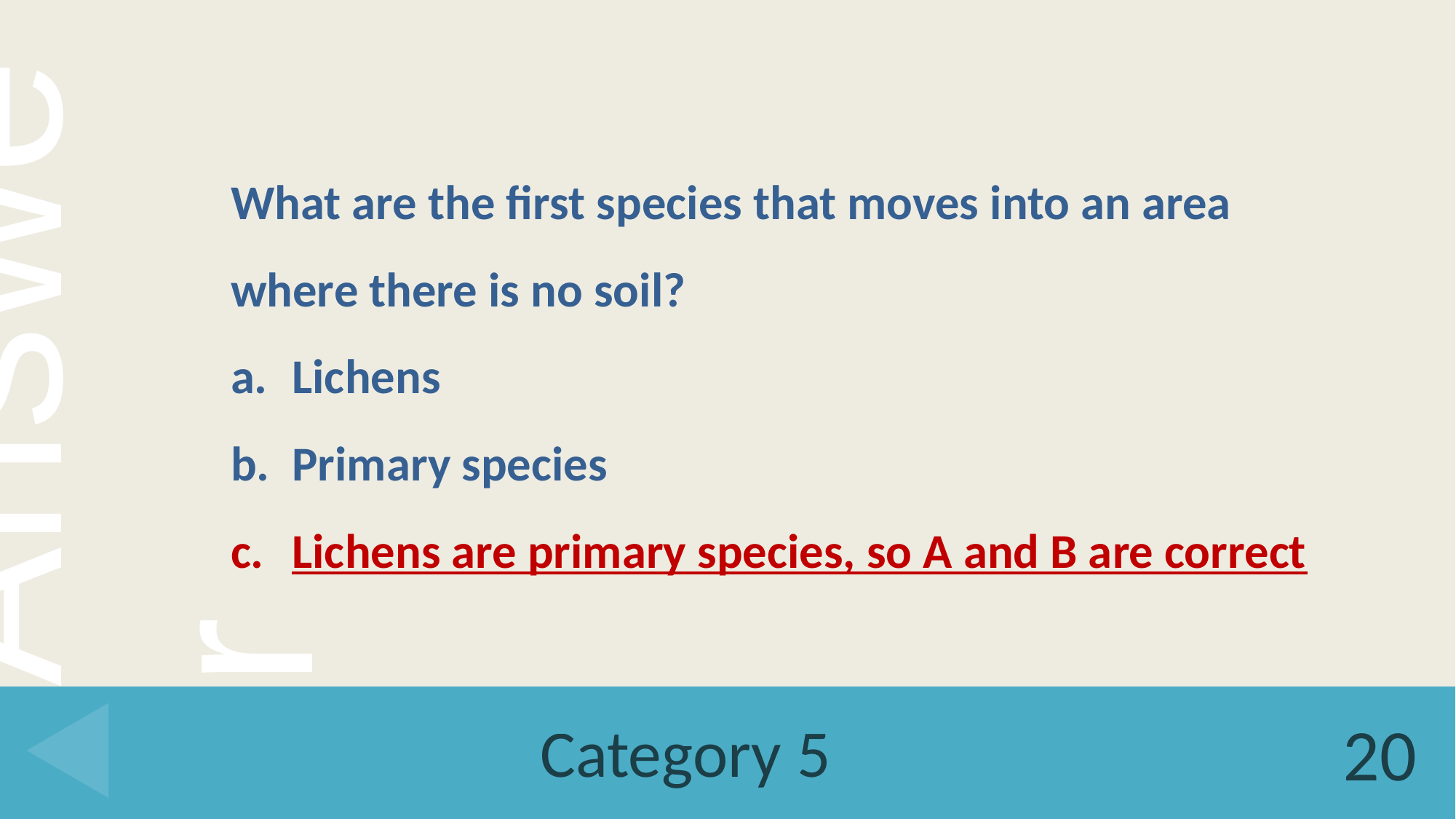

What are the first species that moves into an area where there is no soil?
Lichens
Primary species
Lichens are primary species, so A and B are correct
# Category 5
20